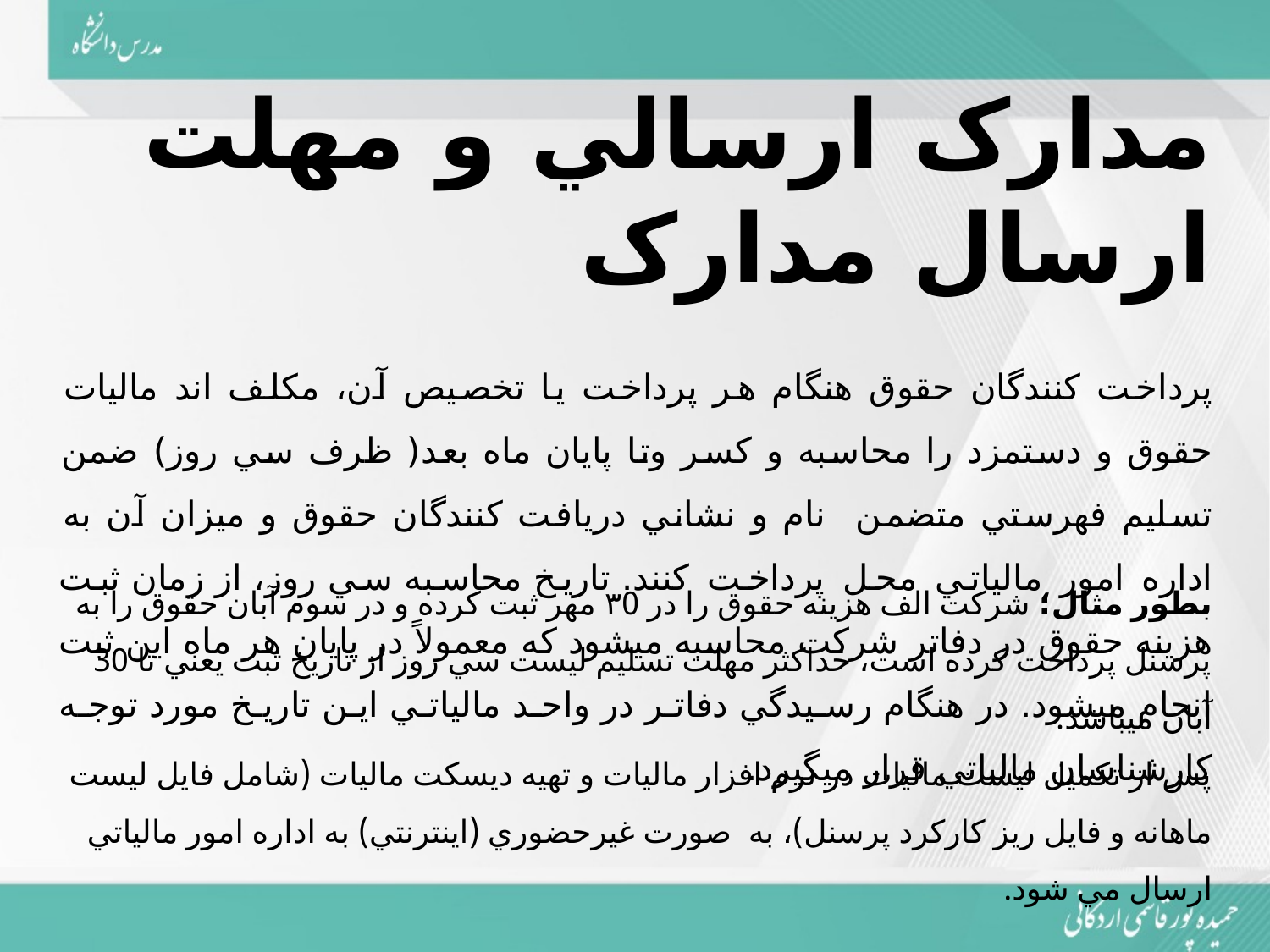

مدارک ارسالي و مهلت ارسال مدارک

پرداخت كنندگان حقوق هنگام هر پرداخت يا تخصيص آن، مكلف اند ماليات حقوق و دستمزد را محاسبه و كسر وتا پایان ماه بعد( ظرف سي روز) ضمن تسليم فهرستي متضمن  نام و نشاني دريافت كنندگان حقوق و ميزان آن به اداره امور مالياتي محل پرداخت کنند. تاريخ محاسبه سي روز، از زمان ثبت هزينه حقوق در دفاتر شرکت محاسبه مي­شود که معمولاً در پايان هر ماه اين ثبت انجام مي­شود. در هنگام رسيدگي دفاتر در واحد مالياتي اين تاريخ مورد توجه کارشناسان مالياتي قرار مي­گيرد.
بطور مثال؛ شرکت الف هزينه حقوق را در ۳0 مهر ثبت کرده و در سوم آبان حقوق را به پرسنل پرداخت کرده است، حداکثر مهلت تسليم ليست سي روز از تاريخ ثبت يعني تا 30 آبان مي­باشد.
پس از تکميل ليست ماليات در نرم افزار ماليات و تهيه ديسکت ماليات (شامل فايل ليست ماهانه و فايل ريز کارکرد پرسنل)، به  صورت غيرحضوري (اينترنتي) به اداره امور مالياتي ارسال مي شود.